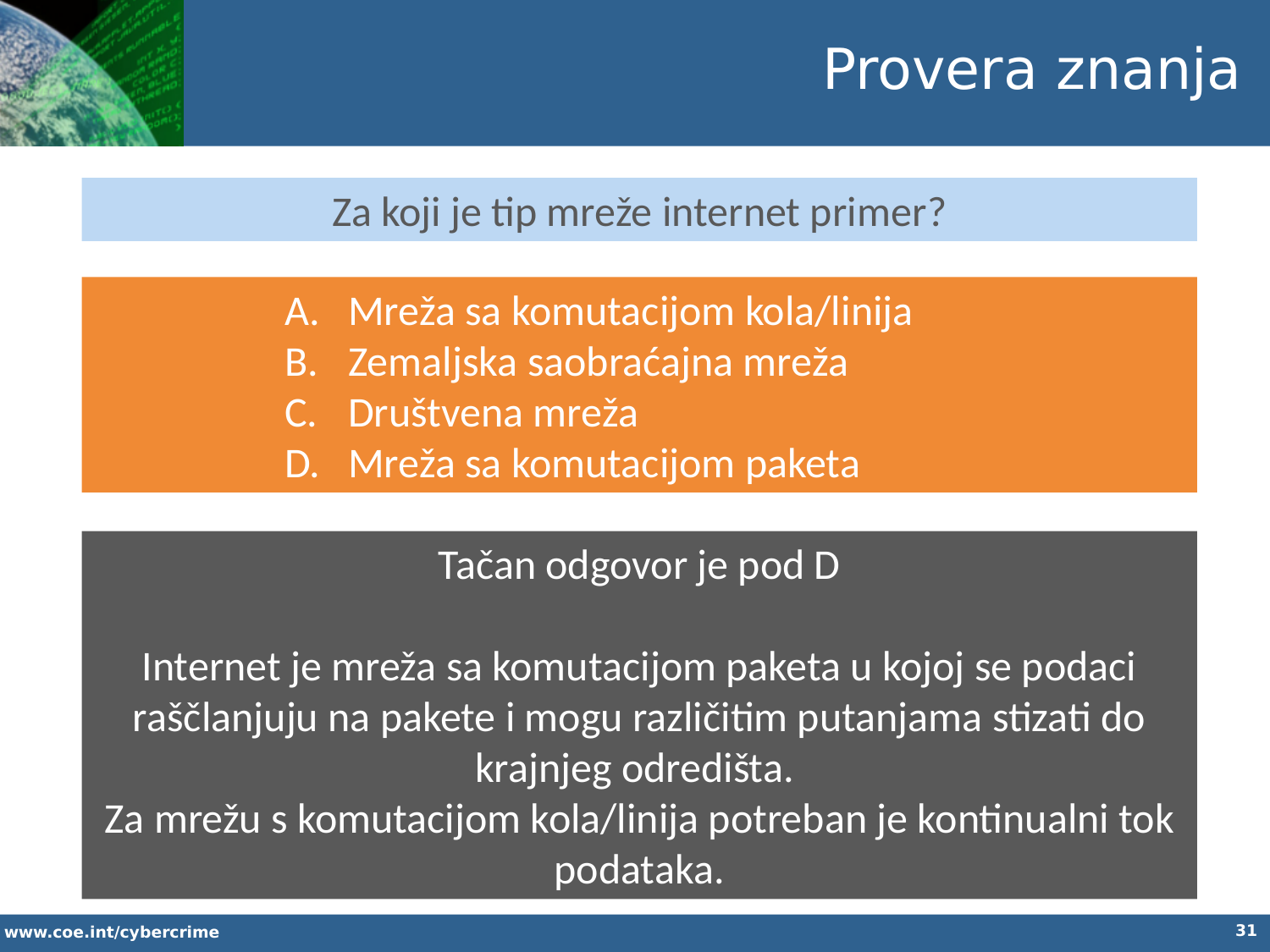

Provera znanja
Za koji je tip mreže internet primer?
Mreža sa komutacijom kola/linija
Zemaljska saobraćajna mreža
Društvena mreža
Mreža sa komutacijom paketa
Tačan odgovor je pod D

Internet je mreža sa komutacijom paketa u kojoj se podaci raščlanjuju na pakete i mogu različitim putanjama stizati do krajnjeg odredišta.
Za mrežu s komutacijom kola/linija potreban je kontinualni tok podataka.